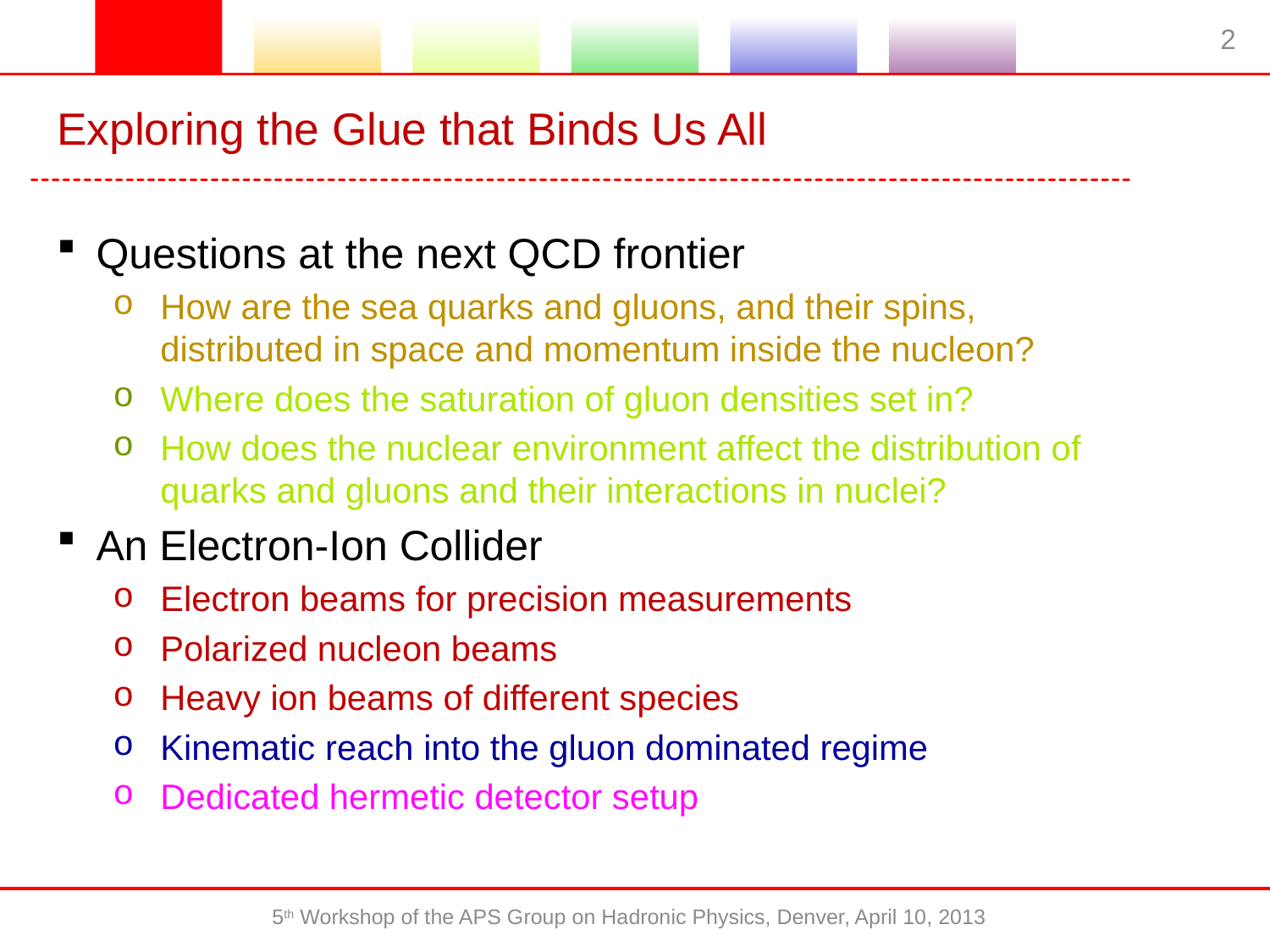

2
# Exploring the Glue that Binds Us All
Questions at the next QCD frontier
How are the sea quarks and gluons, and their spins, distributed in space and momentum inside the nucleon?
Where does the saturation of gluon densities set in?
How does the nuclear environment affect the distribution of quarks and gluons and their interactions in nuclei?
An Electron-Ion Collider
Electron beams for precision measurements
Polarized nucleon beams
Heavy ion beams of different species
Kinematic reach into the gluon dominated regime
Dedicated hermetic detector setup
5th Workshop of the APS Group on Hadronic Physics, Denver, April 10, 2013